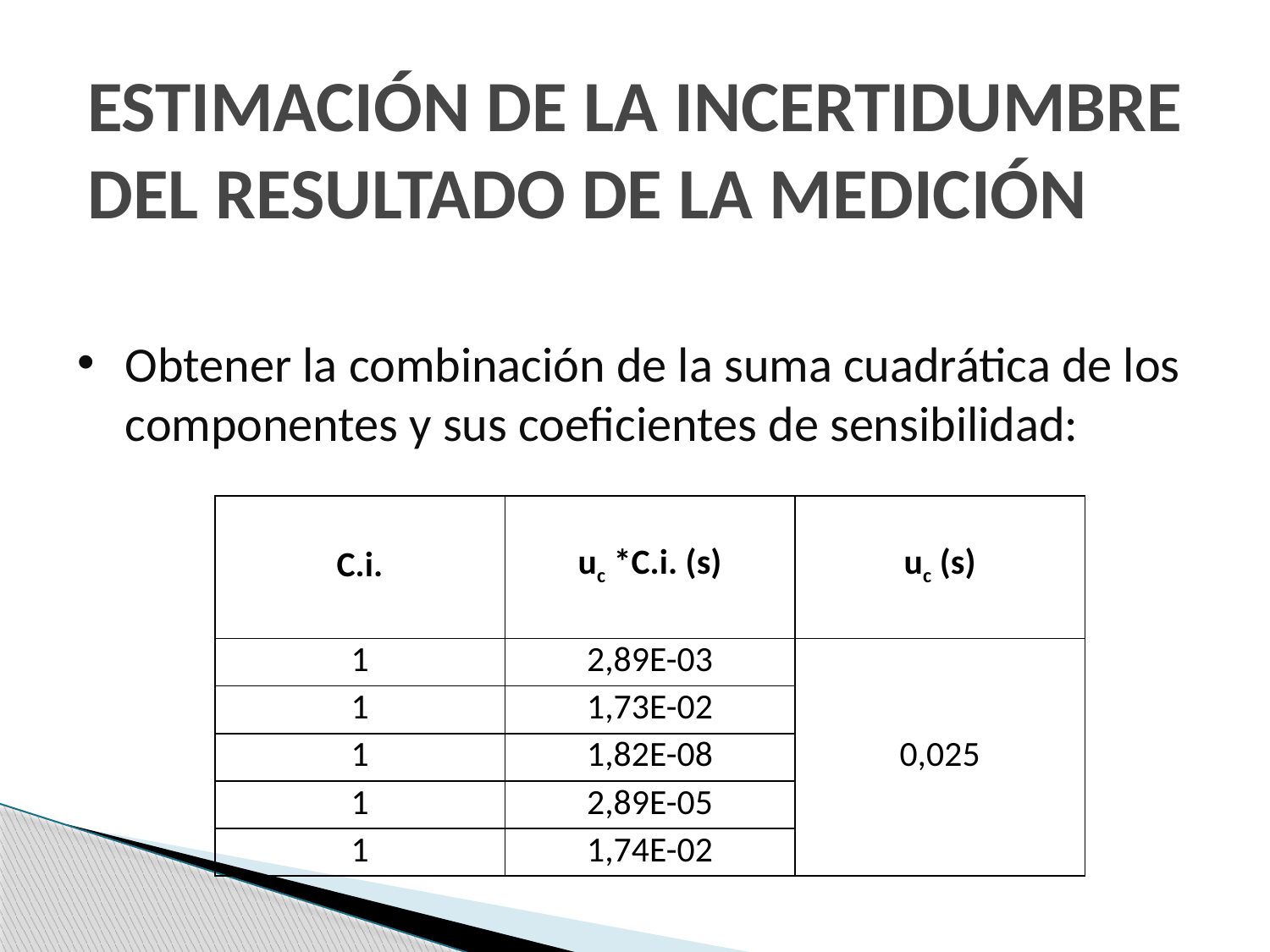

# ESTIMACIÓN DE LA INCERTIDUMBRE DEL RESULTADO DE LA MEDICIÓN
Obtener la combinación de la suma cuadrática de los componentes y sus coeficientes de sensibilidad:
| C.i. | uc \*C.i. (s) | uc (s) |
| --- | --- | --- |
| 1 | 2,89E-03 | 0,025 |
| 1 | 1,73E-02 |  |
| 1 | 1,82E-08 |  |
| 1 | 2,89E-05 |  |
| 1 | 1,74E-02 |  |